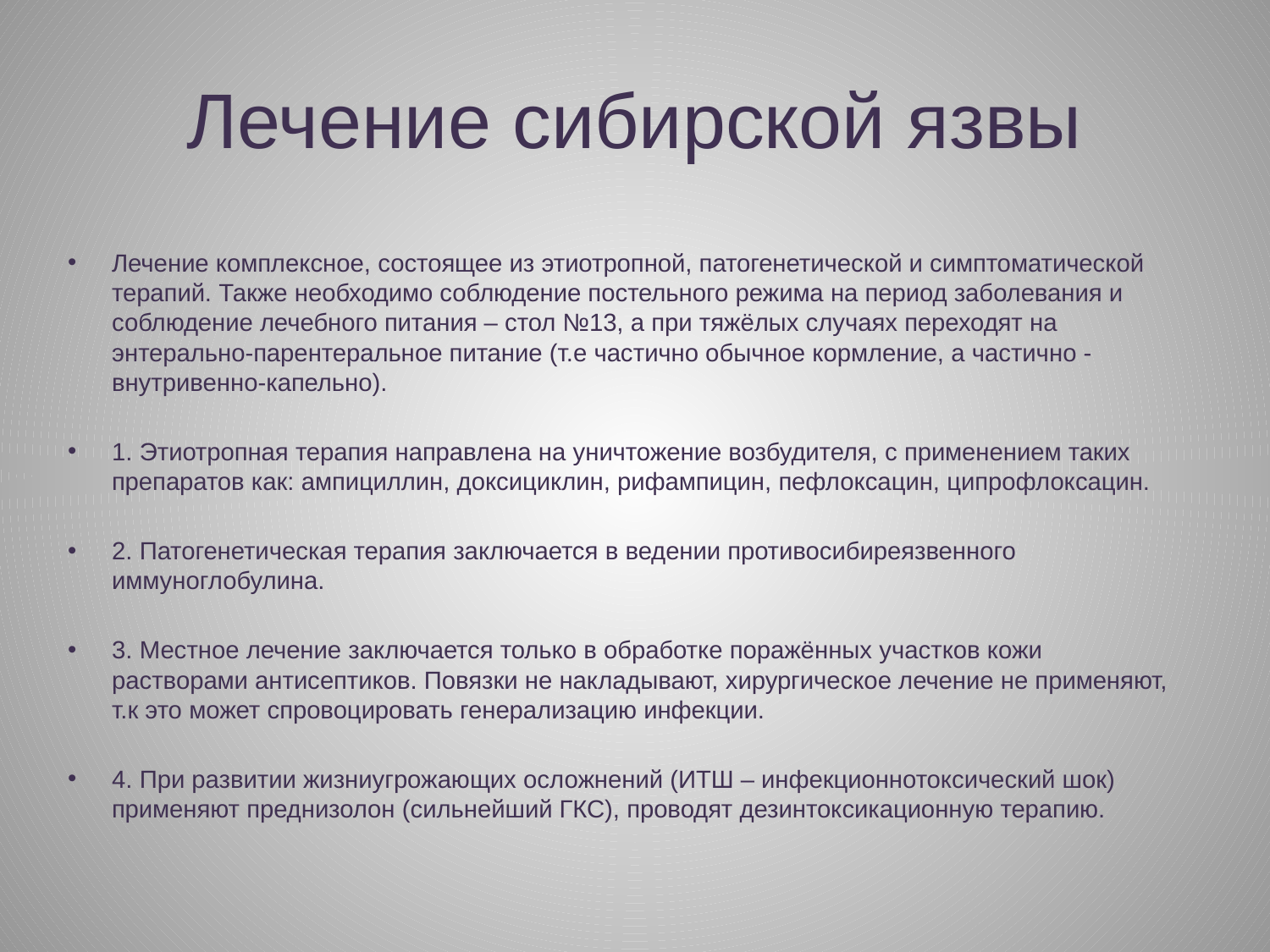

# Лечение сибирской язвы

Лечение комплексное, состоящее из этиотропной, патогенетической и симптоматической терапий. Также необходимо соблюдение постельного режима на период заболевания и соблюдение лечебного питания – стол №13, а при тяжёлых случаях переходят на энтерально-парентеральное питание (т.е частично обычное кормление, а частично - внутривенно-капельно).

1. Этиотропная терапия направлена на уничтожение возбудителя, с применением таких препаратов как: ампициллин, доксициклин, рифампицин, пефлоксацин, ципрофлоксацин.

2. Патогенетическая терапия заключается в ведении противосибиреязвенного иммуноглобулина.

3. Местное лечение заключается только в обработке поражённых участков кожи растворами антисептиков. Повязки не накладывают, хирургическое лечение не применяют, т.к это может спровоцировать генерализацию инфекции.

4. При развитии жизниугрожающих осложнений (ИТШ – инфекционнотоксический шок) применяют преднизолон (сильнейший ГКС), проводят дезинтоксикационную терапию.